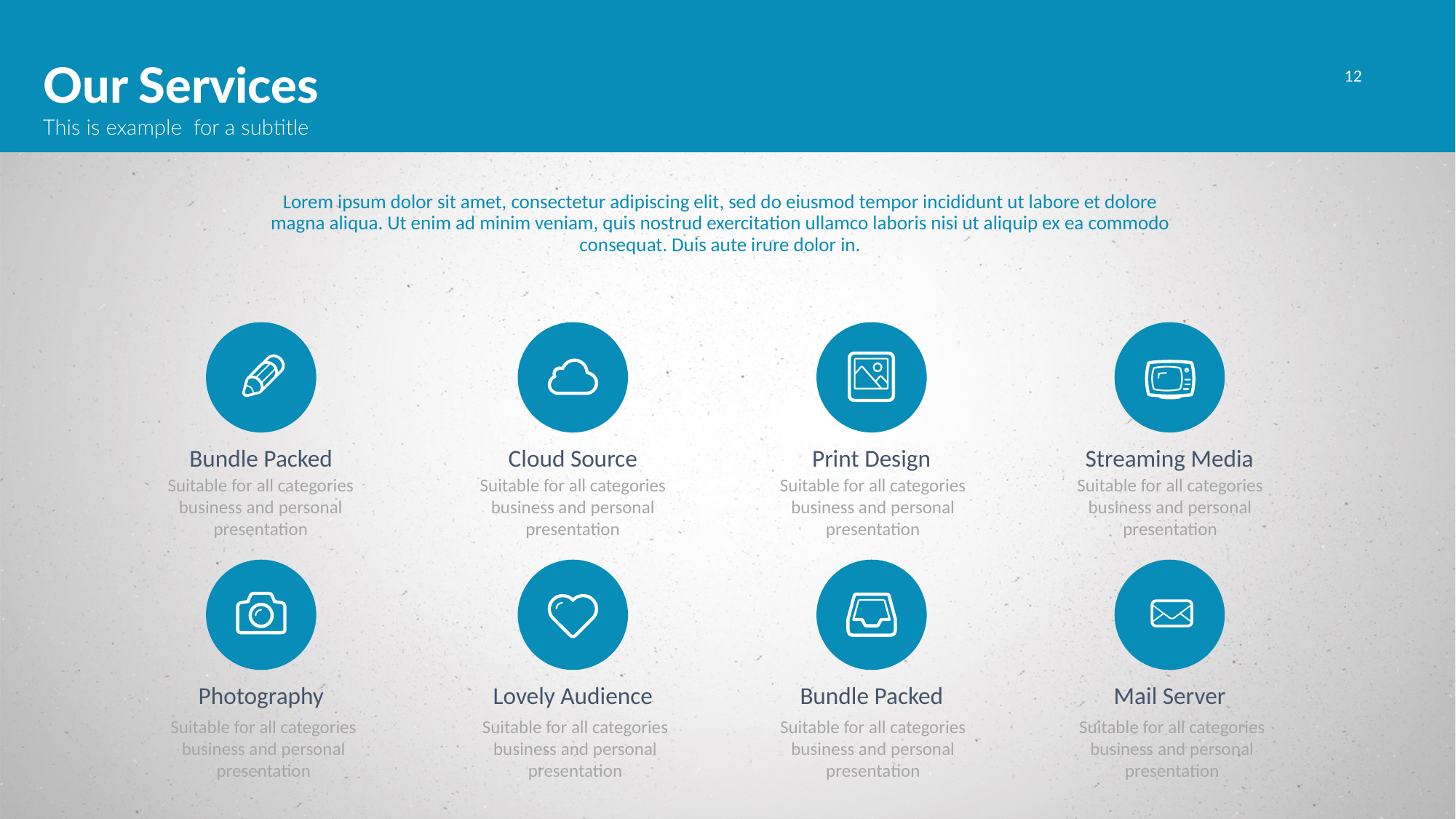

Our Services
This is example  for a subtitle

12
Lorem ipsum dolor sit amet, consectetur adipiscing elit, sed do eiusmod tempor incididunt ut labore et dolore magna aliqua. Ut enim ad minim veniam, quis nostrud exercitation ullamco laboris nisi ut aliquip ex ea commodo consequat. Duis aute irure dolor in.

Bundle Packed
Cloud Source
Print Design
Streaming Media
Suitable for all categories business and personal presentation
Suitable for all categories business and personal presentation
Suitable for all categories business and personal presentation
Suitable for all categories business and personal presentation

Photography
Lovely Audience
Bundle Packed
Mail Server
Suitable for all categories business and personal presentation
Suitable for all categories business and personal presentation
Suitable for all categories business and personal presentation
Suitable for all categories business and personal presentation